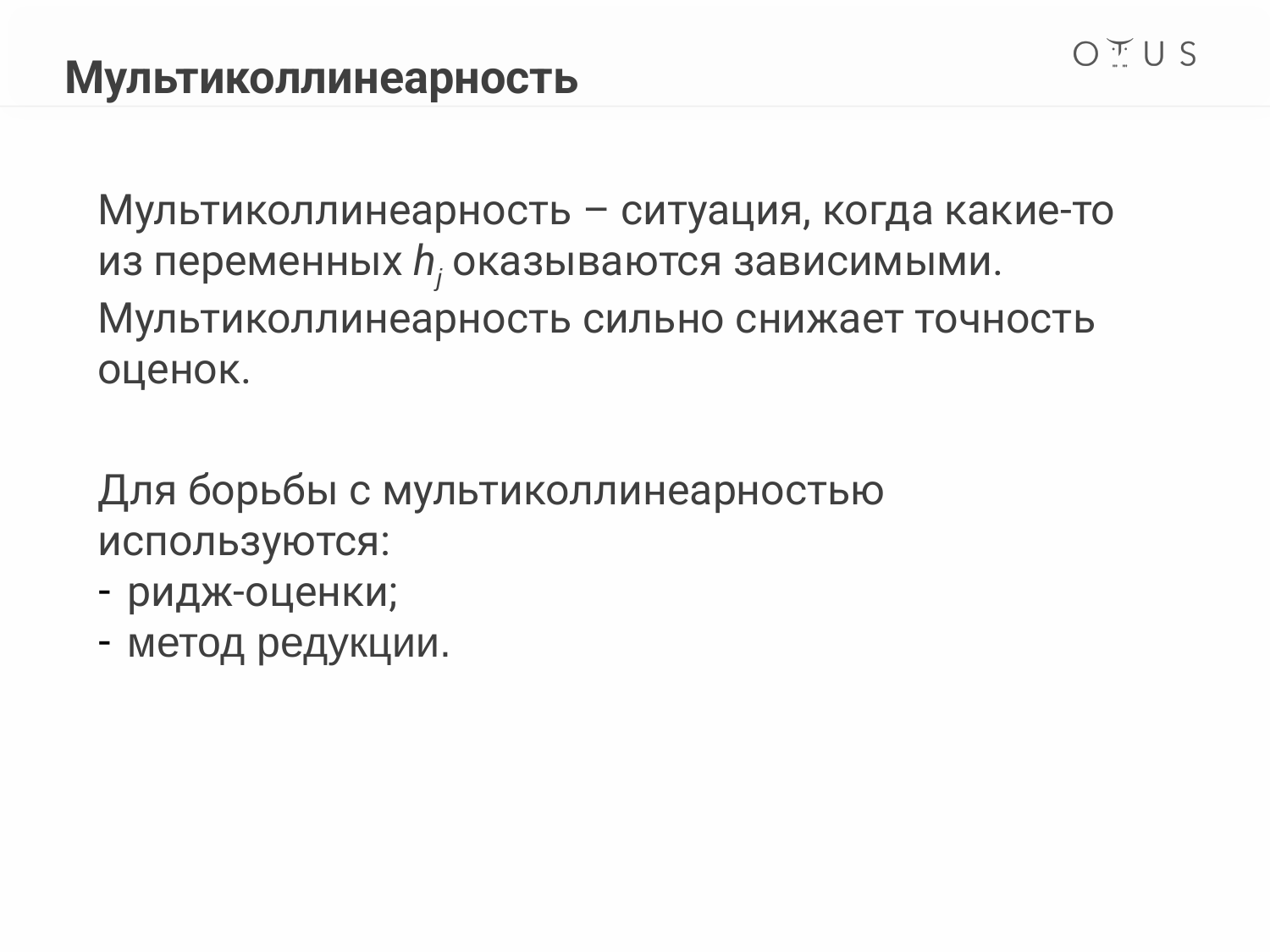

Мультиколлинеарность

Мультиколлинеарность – ситуация, когда какие-то из переменных hj оказываются зависимыми.
Мультиколлинеарность сильно снижает точность оценок.

Для борьбы с мультиколлинеарностью используются:
ридж-оценки;
метод редукции.